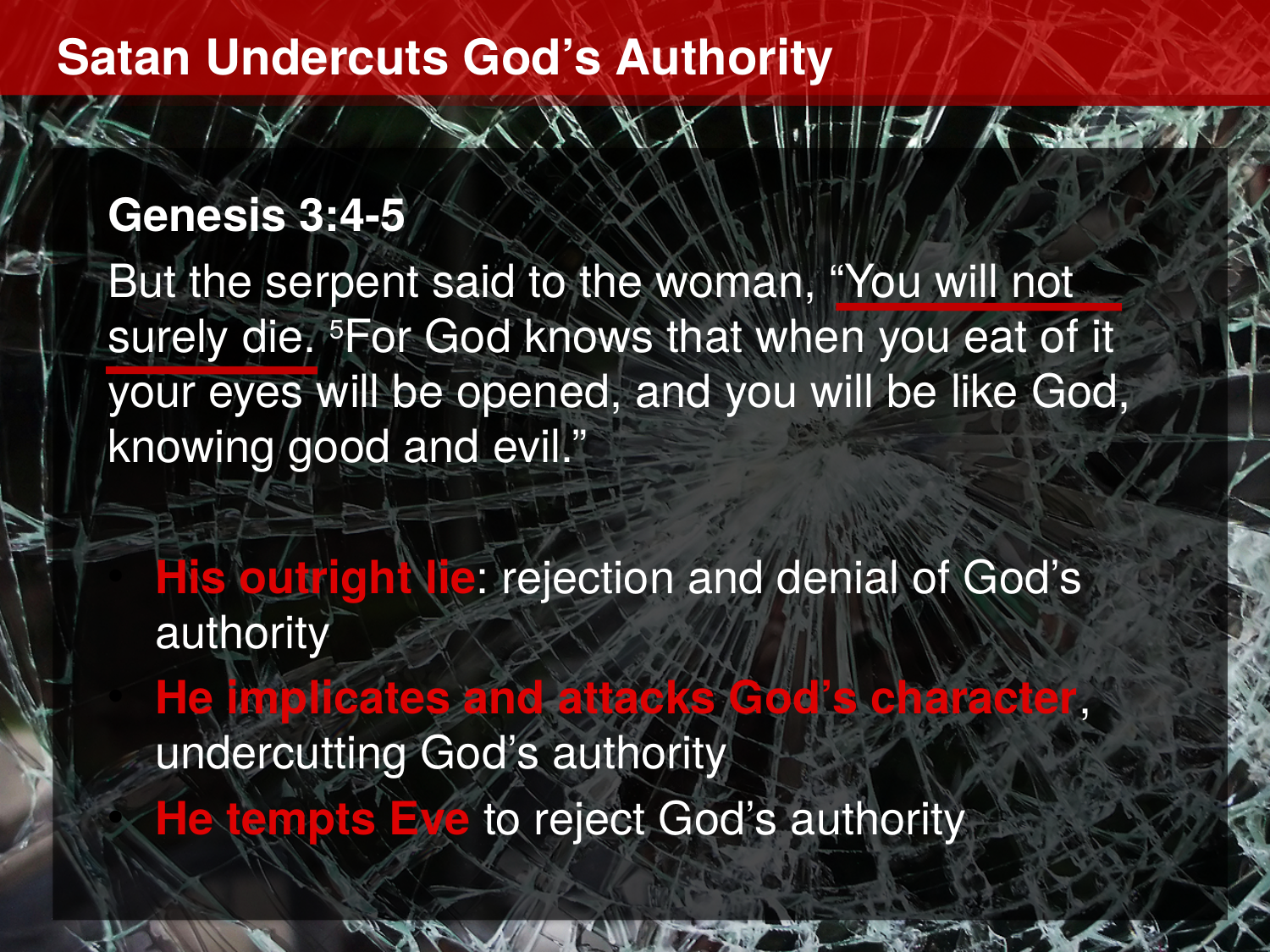

Satan Undercuts God’s Authority

Genesis 3:4-5
But the serpent said to the woman, “You will not surely die. 5For God knows that when you eat of it your eyes will be opened, and you will be like God, knowing good and evil.”

His outright lie: rejection and denial of God’s authority
He implicates and attacks God’s character, undercutting God’s authority
He tempts Eve to reject God’s authority